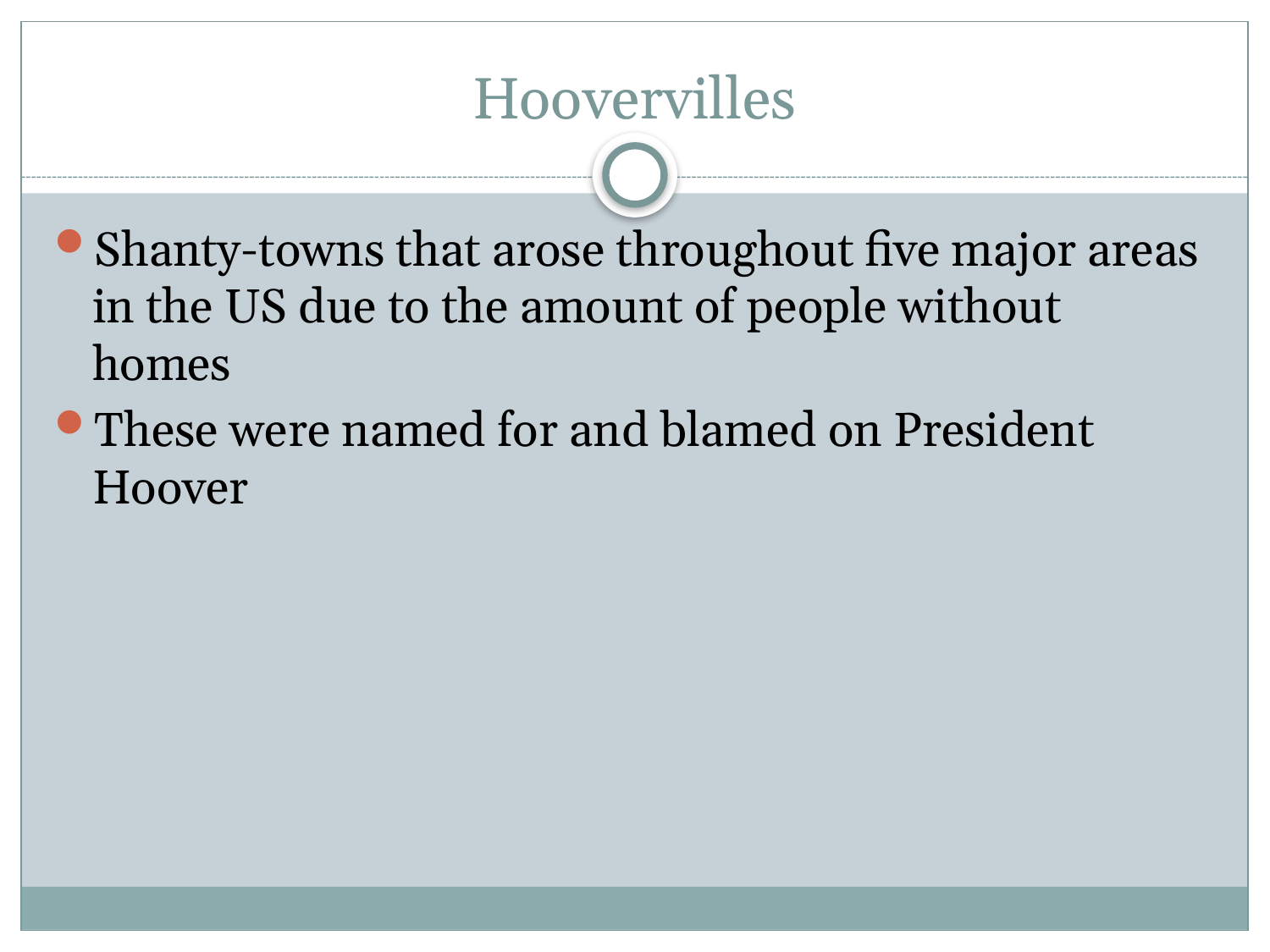

# Hoovervilles
Shanty-towns that arose throughout five major areas in the US due to the amount of people without homes
These were named for and blamed on President Hoover